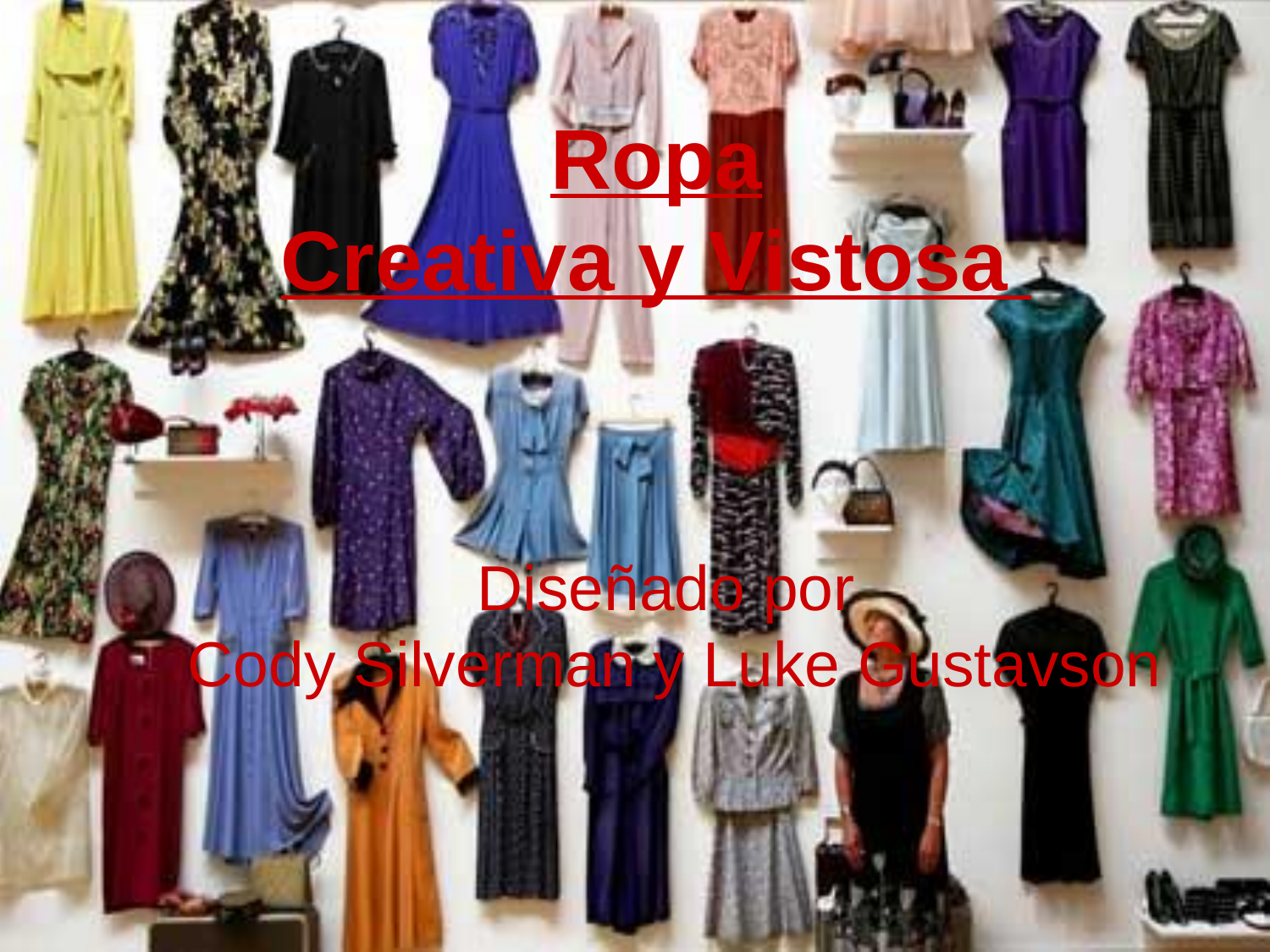

# Ropa
Creativa y Vistosa
Diseñado por
Cody Silverman y Luke Gustavson